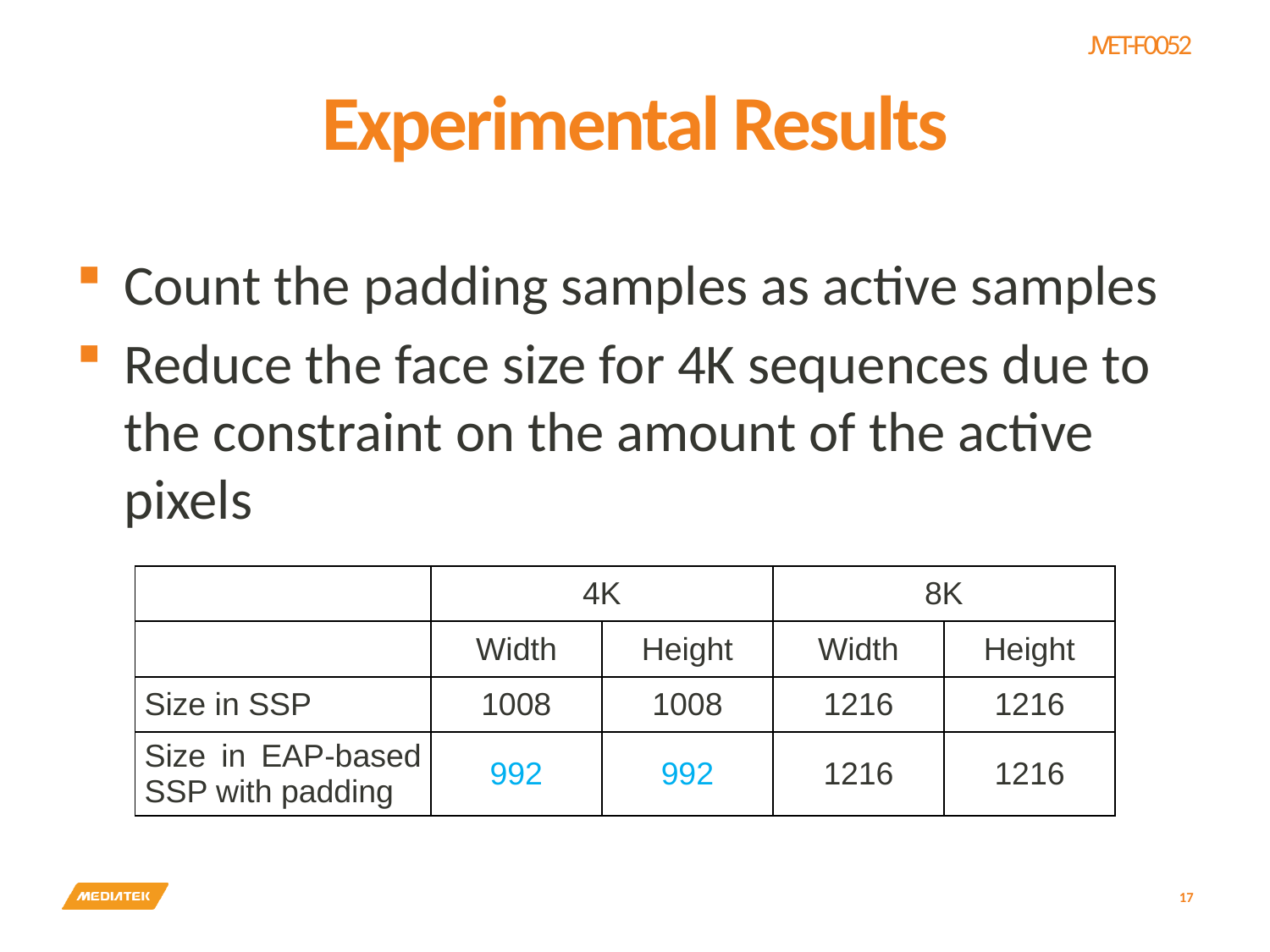

# Experimental Results
Count the padding samples as active samples
Reduce the face size for 4K sequences due to the constraint on the amount of the active pixels
|  | 4K |  | 8K |  |
| --- | --- | --- | --- | --- |
|  | Width | Height | Width | Height |
| Size in SSP | 1008 | 1008 | 1216 | 1216 |
| Size in EAP-based SSP with padding | 992 | 992 | 1216 | 1216 |
17